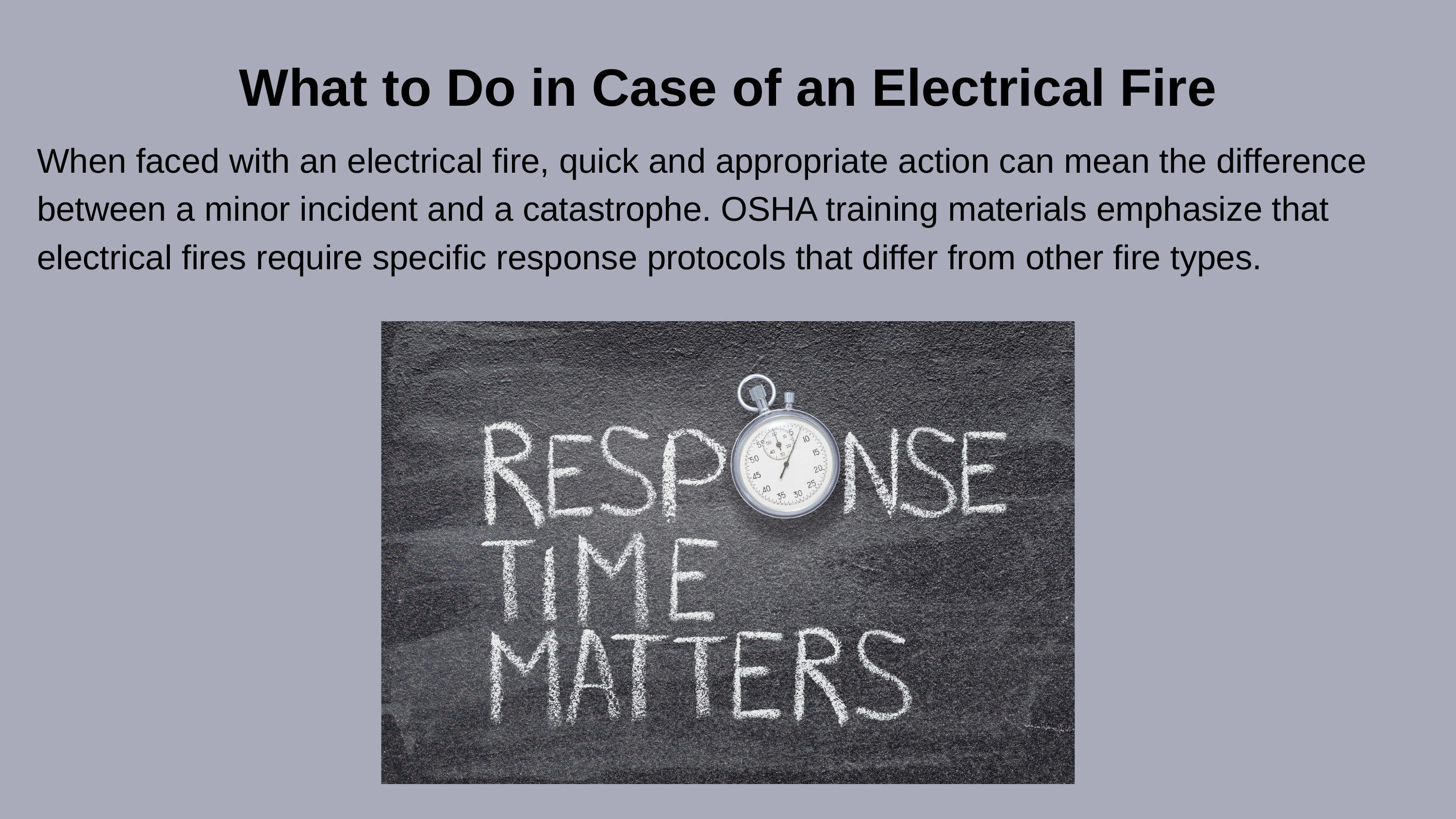

What to Do in Case of an Electrical Fire
When faced with an electrical fire, quick and appropriate action can mean the difference between a minor incident and a catastrophe. OSHA training materials emphasize that electrical fires require specific response protocols that differ from other fire types.